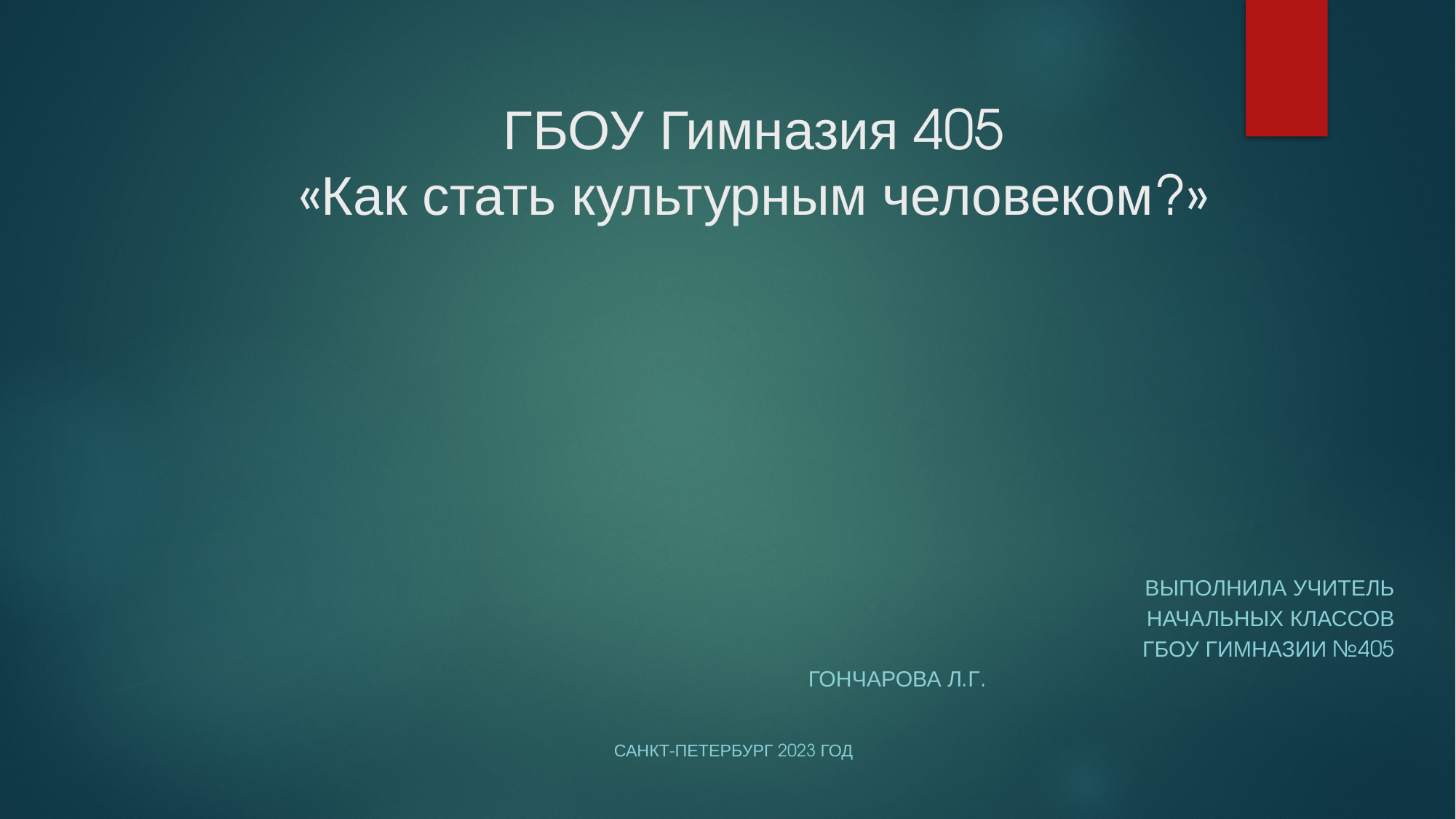

# ГБОУ Гимназия 405 «Как стать культурным человеком?»
                                                                                Выполнила учитель
 начальных классов
ГБОУ гимназии №405
Гончарова Л.Г.

                 Санкт-Петербург 2023 год